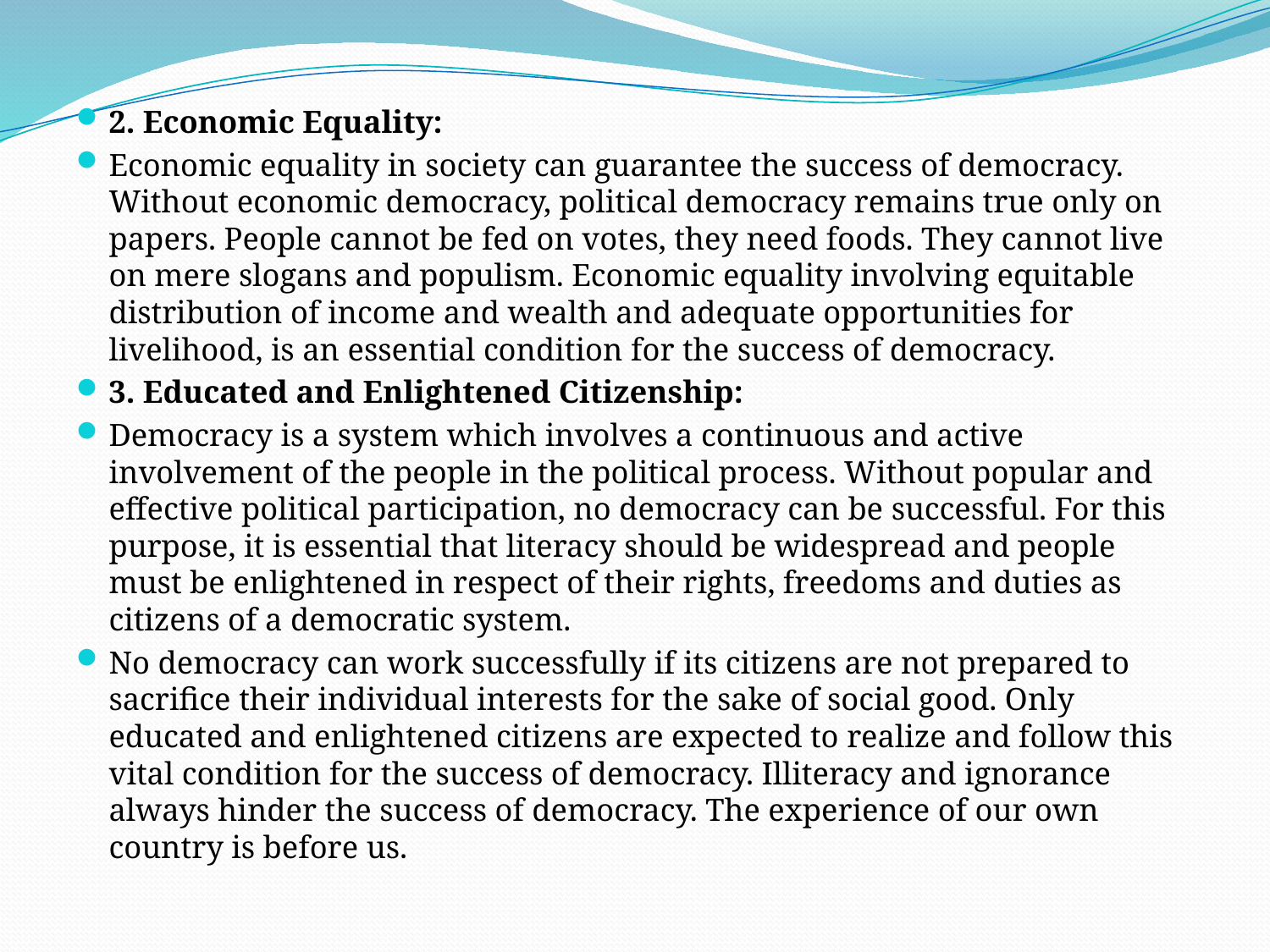

2. Economic Equality:
Economic equality in society can guarantee the success of democracy. Without economic democracy, political democracy remains true only on papers. People cannot be fed on votes, they need foods. They cannot live on mere slogans and populism. Economic equality involving equitable distribution of income and wealth and adequate opportunities for livelihood, is an essential condition for the success of democracy.
3. Educated and Enlightened Citizenship:
Democracy is a system which involves a continuous and active involvement of the people in the political process. Without popular and effective political participation, no democracy can be successful. For this purpose, it is essential that literacy should be widespread and people must be enlightened in respect of their rights, freedoms and duties as citizens of a democratic system.
No democracy can work successfully if its citizens are not prepared to sacrifice their individual interests for the sake of social good. Only educated and enlightened citizens are expected to realize and follow this vital condition for the success of democracy. Illiteracy and ignorance always hinder the success of democracy. The experience of our own country is before us.

#